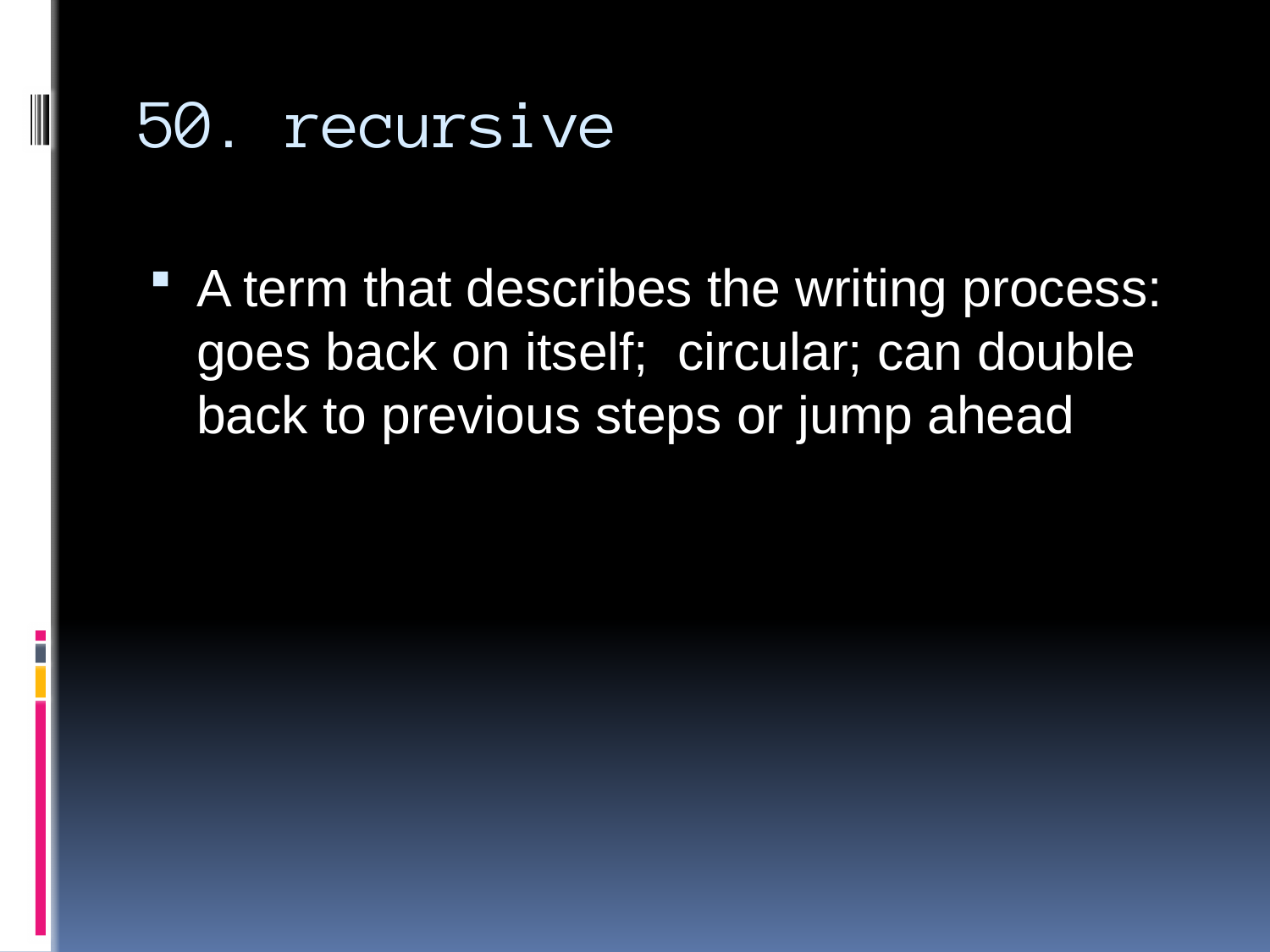

# 50. recursive
A term that describes the writing process: goes back on itself;  circular; can double back to previous steps or jump ahead